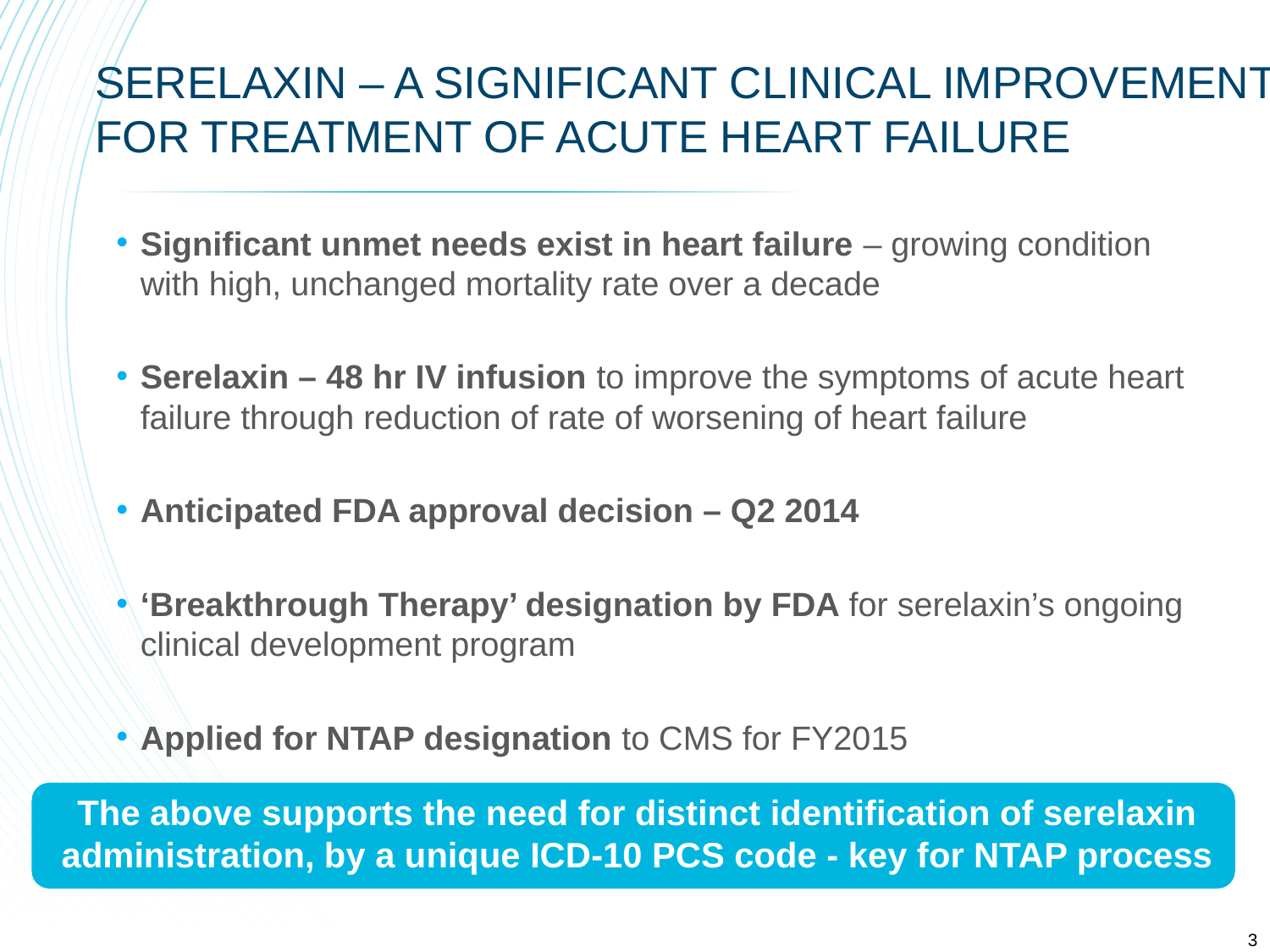

# Serelaxin – a significant clinical improvement for treatment of acute heart failure
Significant unmet needs exist in heart failure – growing condition with high, unchanged mortality rate over a decade

Serelaxin – 48 hr IV infusion to improve the symptoms of acute heart failure through reduction of rate of worsening of heart failure

Anticipated FDA approval decision – Q2 2014

‘Breakthrough Therapy’ designation by FDA for serelaxin’s ongoing clinical development program

Applied for NTAP designation to CMS for FY2015

The above supports the need for distinct identification of serelaxin administration, by a unique ICD-10 PCS code - key for NTAP process

3